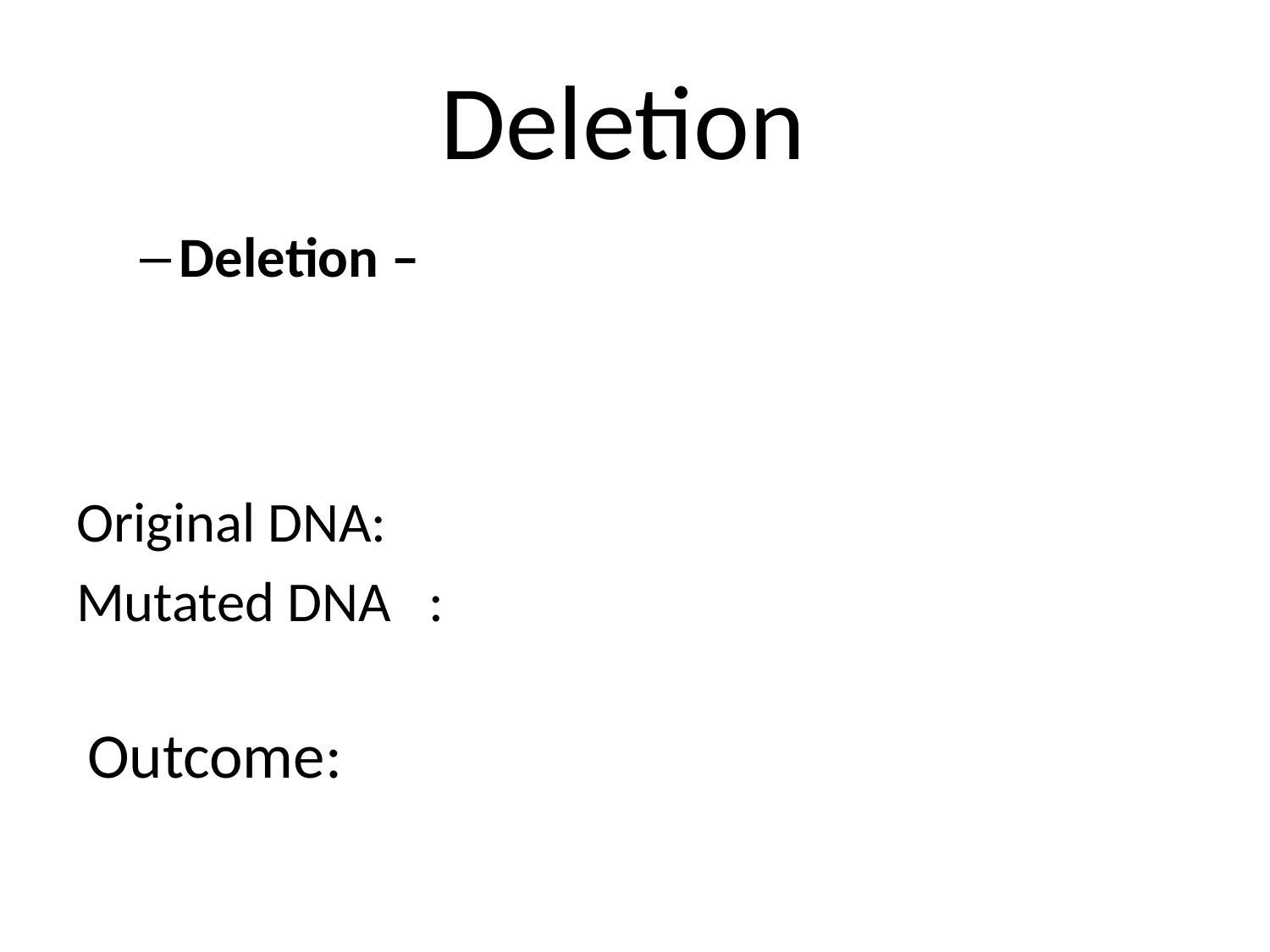

# Deletion
Deletion –

Original DNA:
Mutated DNA   :

 Outcome: